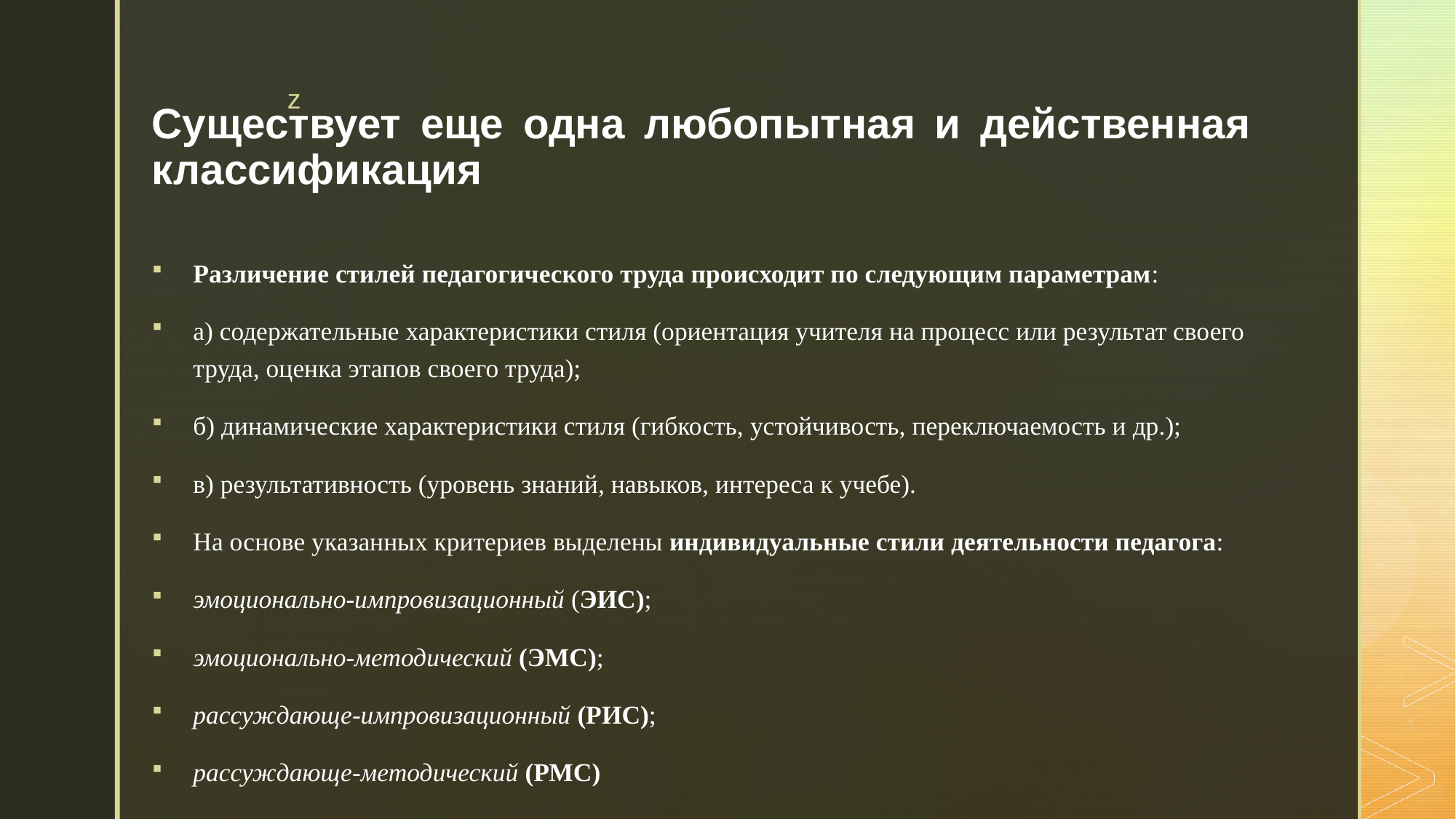

# Существует еще одна любопытная и действенная классификация
Различение стилей педагогического труда происходит по следующим параметрам:
а) содержательные характеристики стиля (ориентация учителя на процесс или результат своего труда, оценка этапов своего труда);
б) динамические характеристики стиля (гибкость, устойчивость, переключаемость и др.);
в) результативность (уровень знаний, навыков, интереса к учебе).
На основе указанных критериев выделены индивидуальные стили деятельности педагога:
эмоционально-импровизационный (ЭИС);
эмоционально-методический (ЭМС);
рассуждающе-импровизационный (РИС);
рассуждающе-методический (РМС)